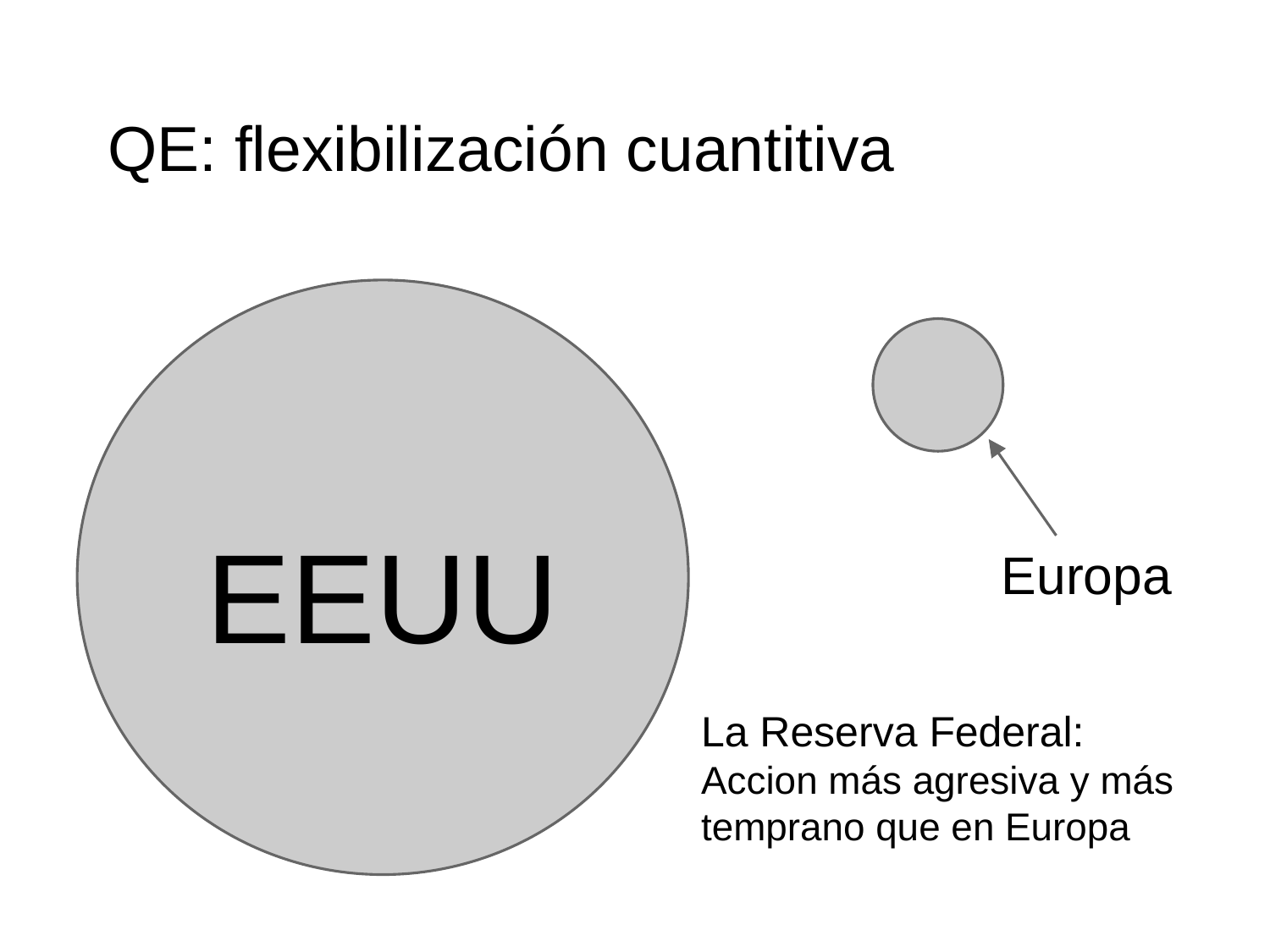

# QE: flexibilización cuantitiva

EEUU
Europa
La Reserva Federal:
Accion más agresiva y más temprano que en Europa